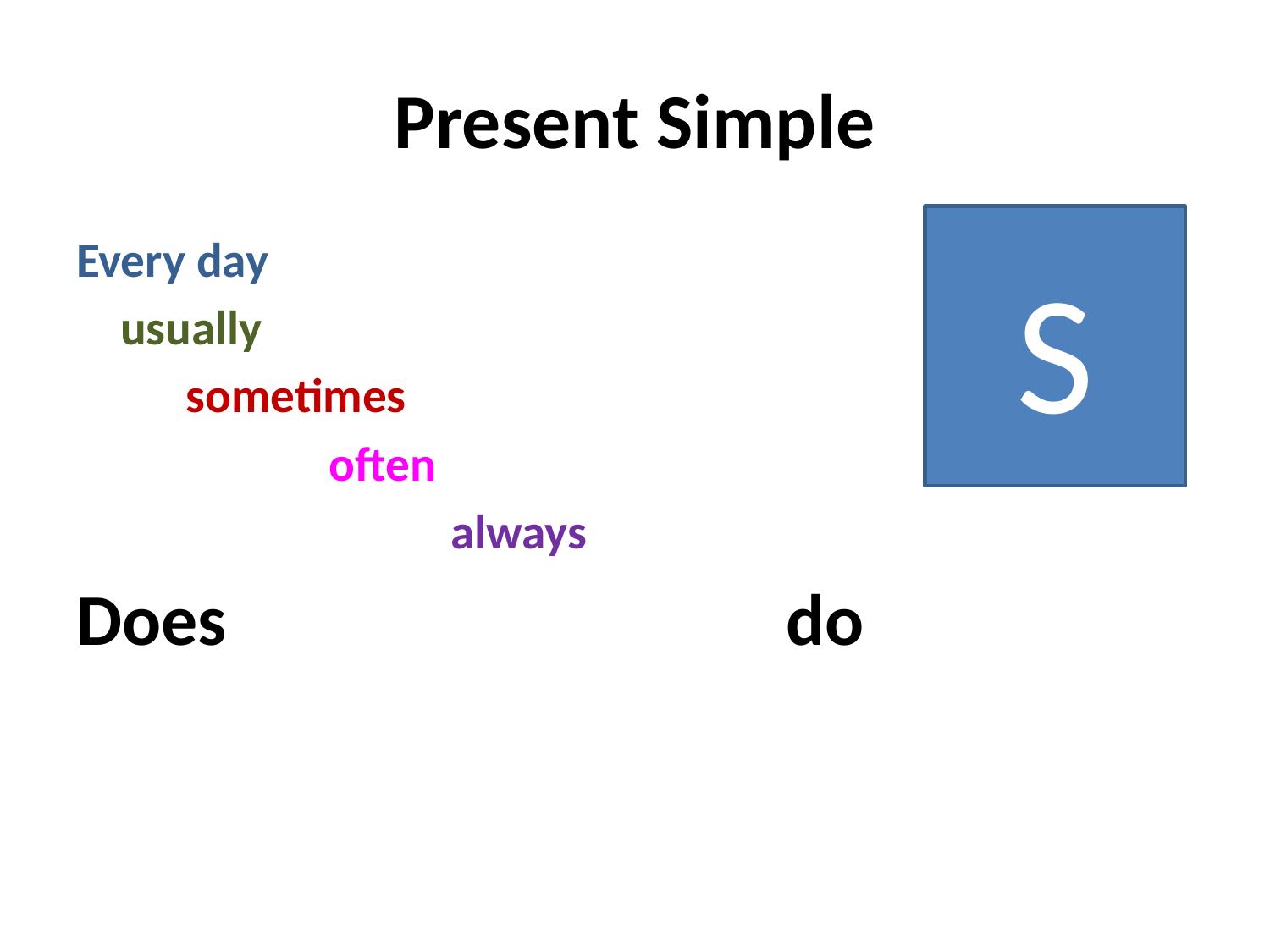

# Present Simple
S
Every day
    usually
          sometimes
                       often
                                  always
Does                                  do